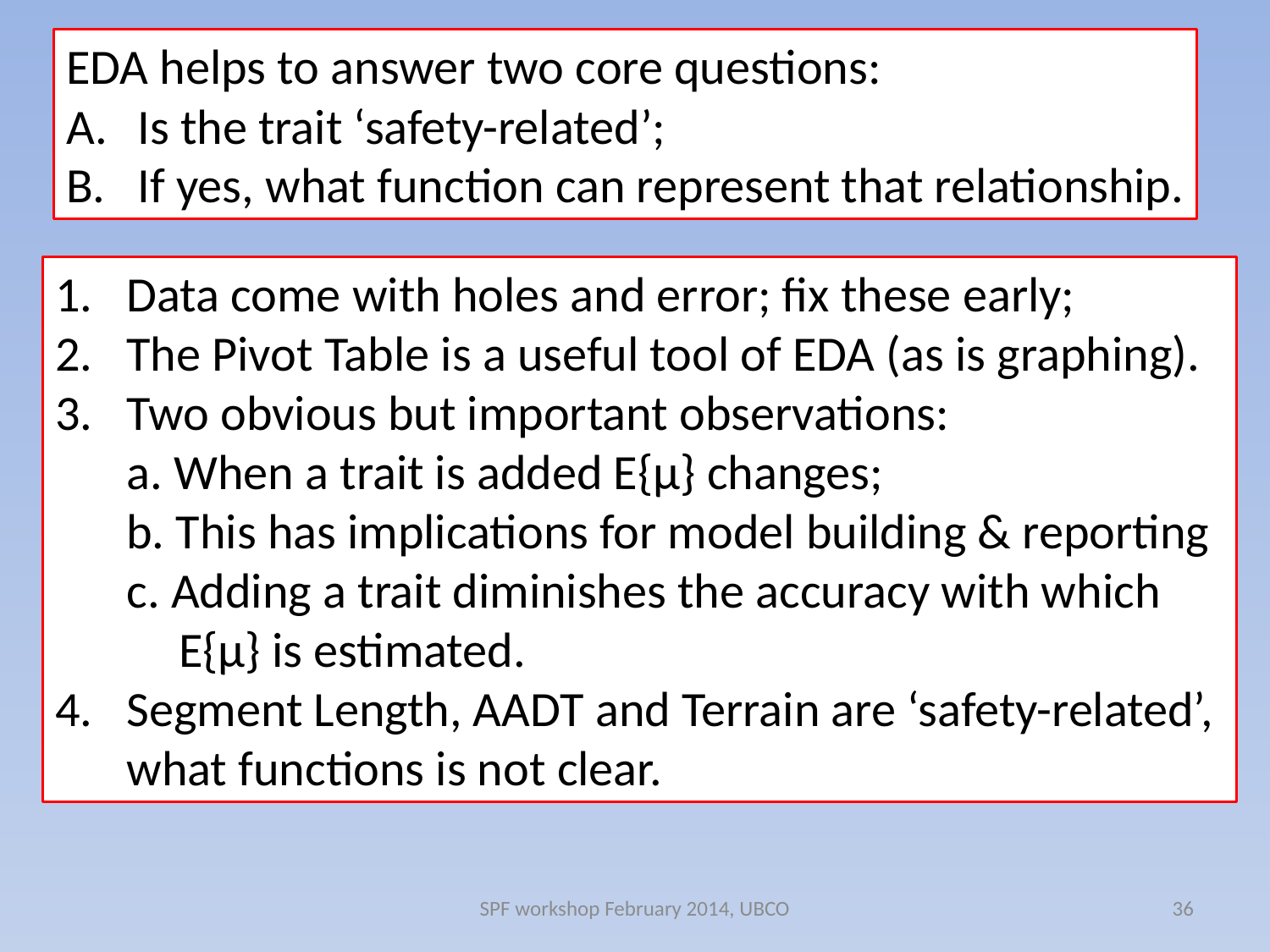

EDA helps to answer two core questions:
Is the trait ‘safety-related’;
If yes, what function can represent that relationship.
Data come with holes and error; fix these early;
The Pivot Table is a useful tool of EDA (as is graphing).
Two obvious but important observations:
	a. When a trait is added E{μ} changes;
	b. This has implications for model building & reporting
	c. Adding a trait diminishes the accuracy with which
           E{μ} is estimated.
Segment Length, AADT and Terrain are ‘safety-related’, what functions is not clear.
SPF workshop February 2014, UBCO
36